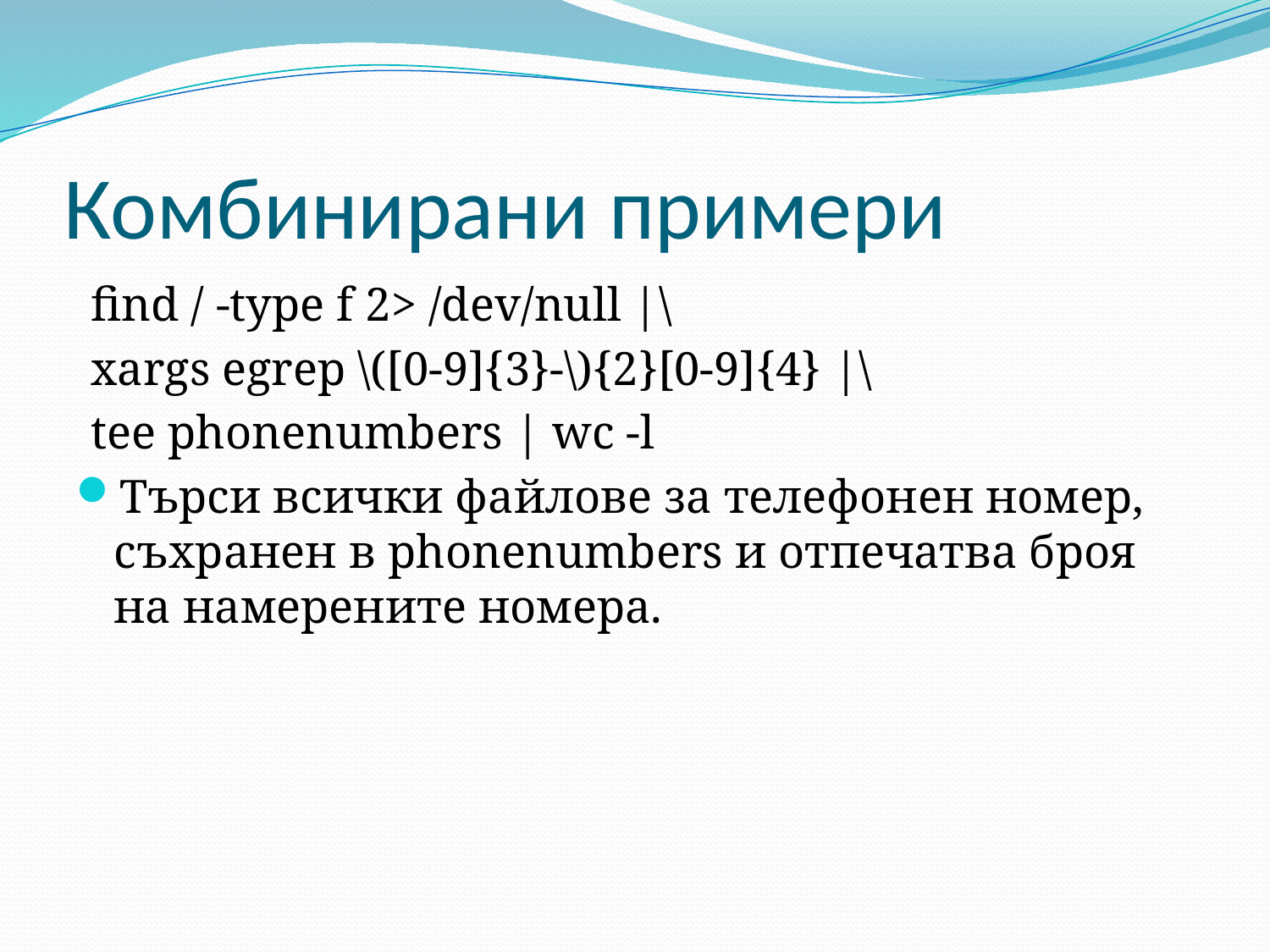

# Комбинирани примери
find / -type f 2> /dev/null |\
xargs egrep \([0-9]{3}-\){2}[0-9]{4} |\
tee phonenumbers | wc -l
Търси всички файлове за телефонен номер, съхранен в phonenumbers и отпечатва броя на намерените номера.